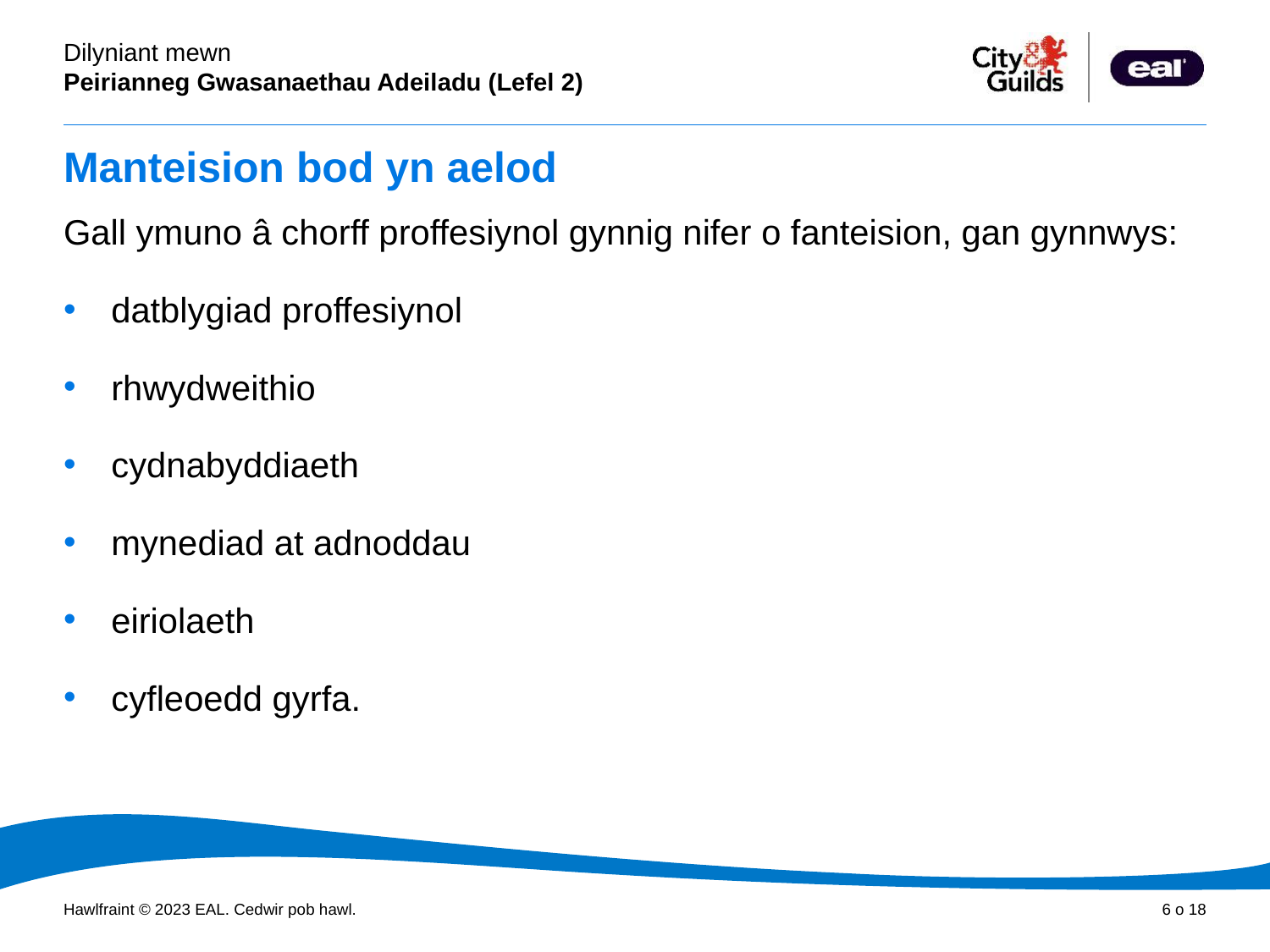

# Manteision bod yn aelod
Gall ymuno â chorff proffesiynol gynnig nifer o fanteision, gan gynnwys:
datblygiad proffesiynol
rhwydweithio
cydnabyddiaeth
mynediad at adnoddau
eiriolaeth
cyfleoedd gyrfa.